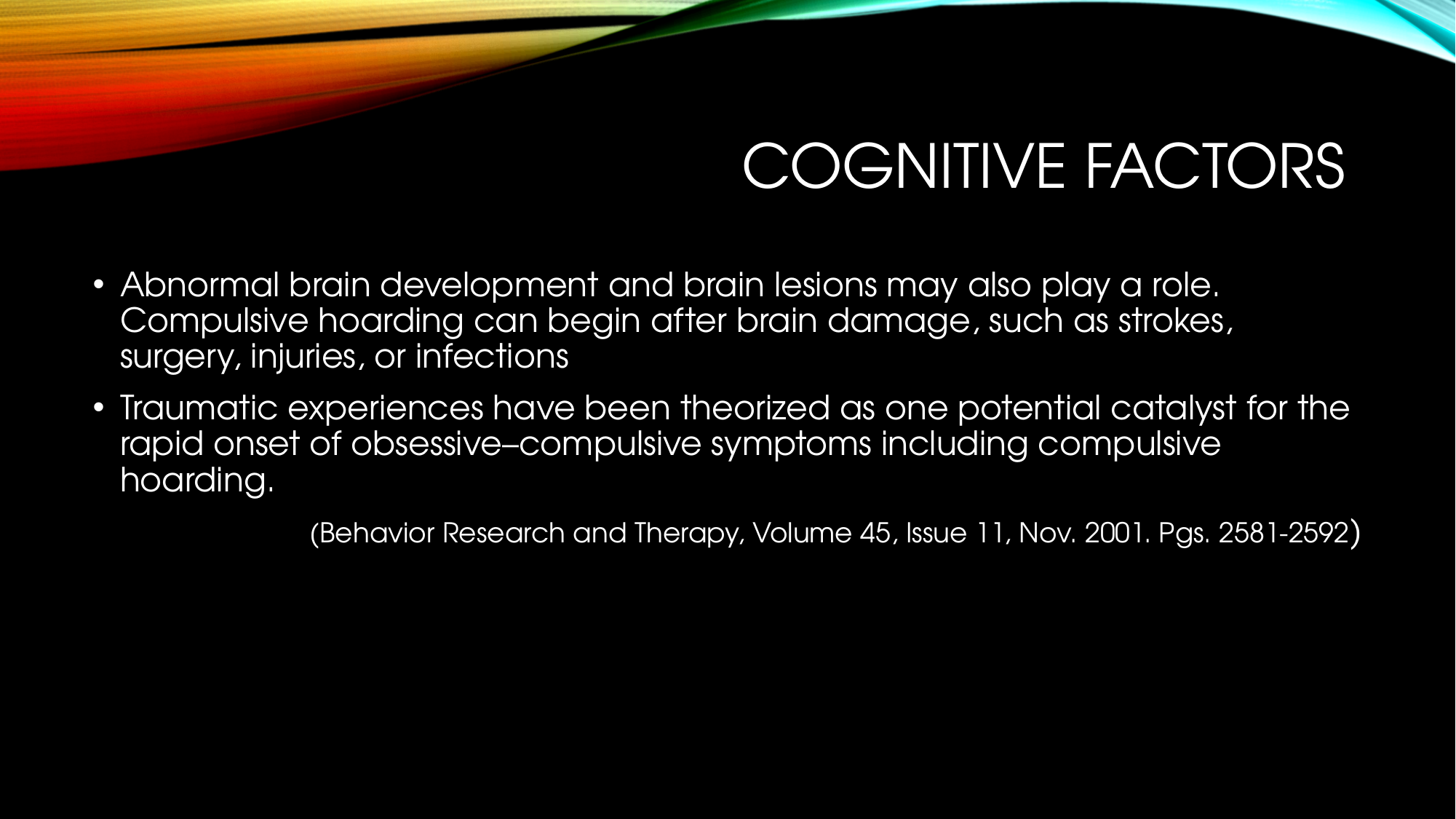

# Cognitive factors
Abnormal brain development and brain lesions may also play a role. Compulsive hoarding can begin after brain damage, such as strokes, surgery, injuries, or infections
Traumatic experiences have been theorized as one potential catalyst for the rapid onset of obsessive–compulsive symptoms including compulsive hoarding.
(Behavior Research and Therapy, Volume 45, Issue 11, Nov. 2001. Pgs. 2581-2592)